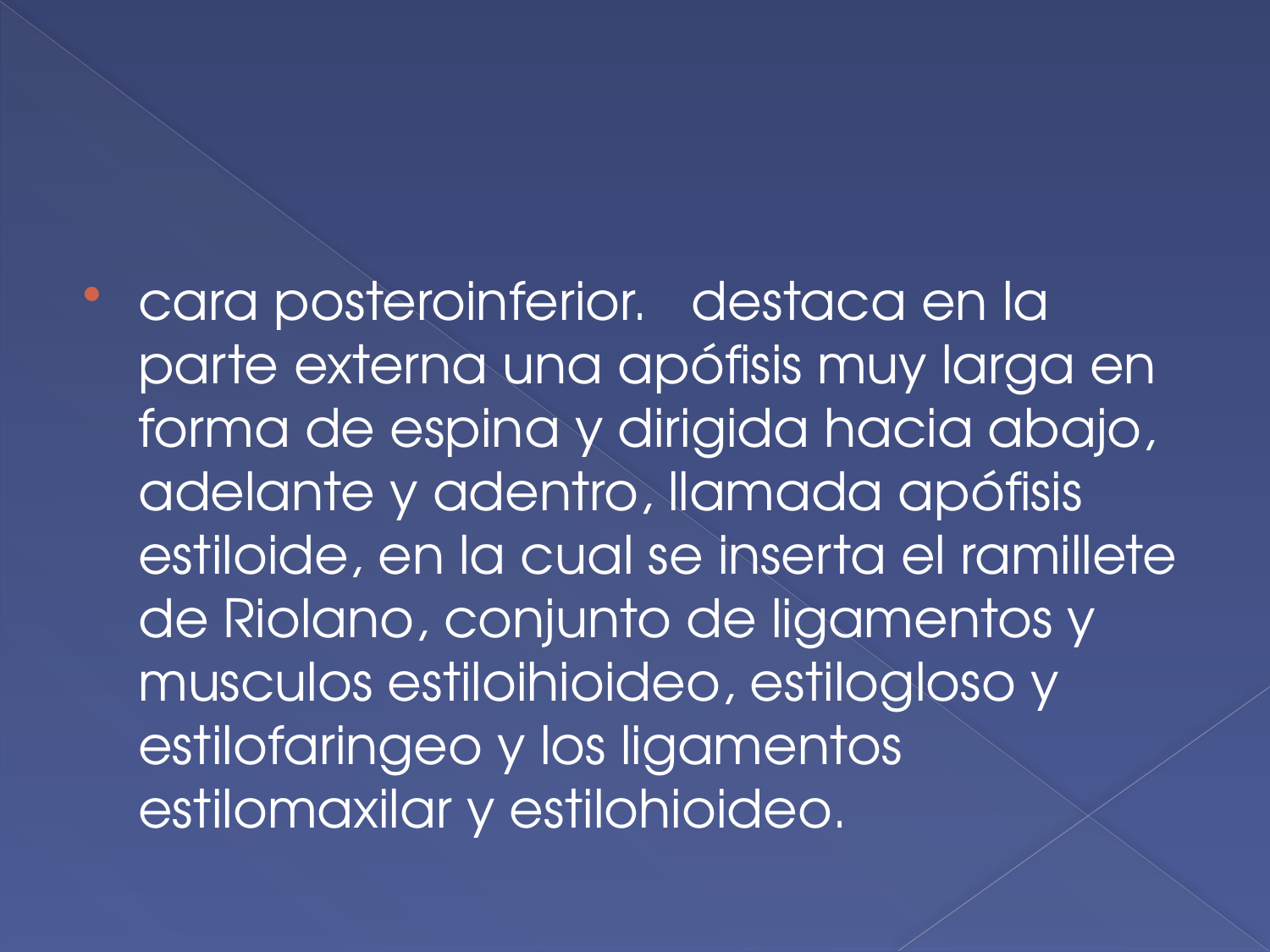

#
cara posteroinferior.   destaca en la parte externa una apófisis muy larga en forma de espina y dirigida hacia abajo, adelante y adentro, llamada apófisis estiloide, en la cual se inserta el ramillete de Riolano, conjunto de ligamentos y musculos estiloihioideo, estilogloso y estilofaringeo y los ligamentos estilomaxilar y estilohioideo.